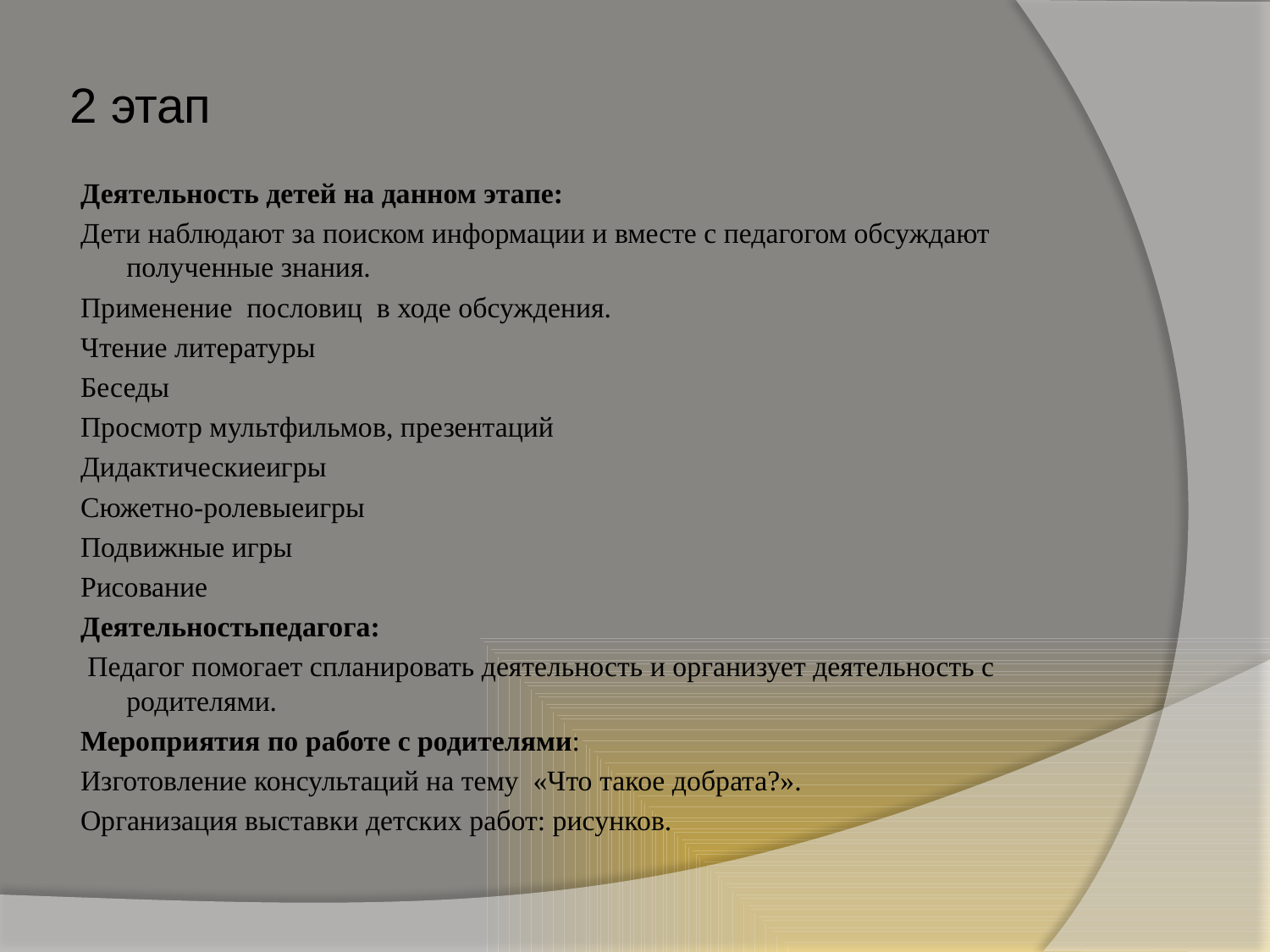

# 2 этап
Деятельность детей на данном этапе:
Дети наблюдают за поиском информации и вместе с педагогом обсуждают полученные знания.
Применение  пословиц  в ходе обсуждения.
Чтение литературы
Беседы
Просмотр мультфильмов, презентаций
Дидактическиеигры
Сюжетно-ролевыеигры
Подвижные игры
Рисование
Деятельностьпедагога:
 Педагог помогает спланировать деятельность и организует деятельность с родителями.
Мероприятия по работе с родителями:
Изготовление консультаций на тему  «Что такое добрата?».
Организация выставки детских работ: рисунков.